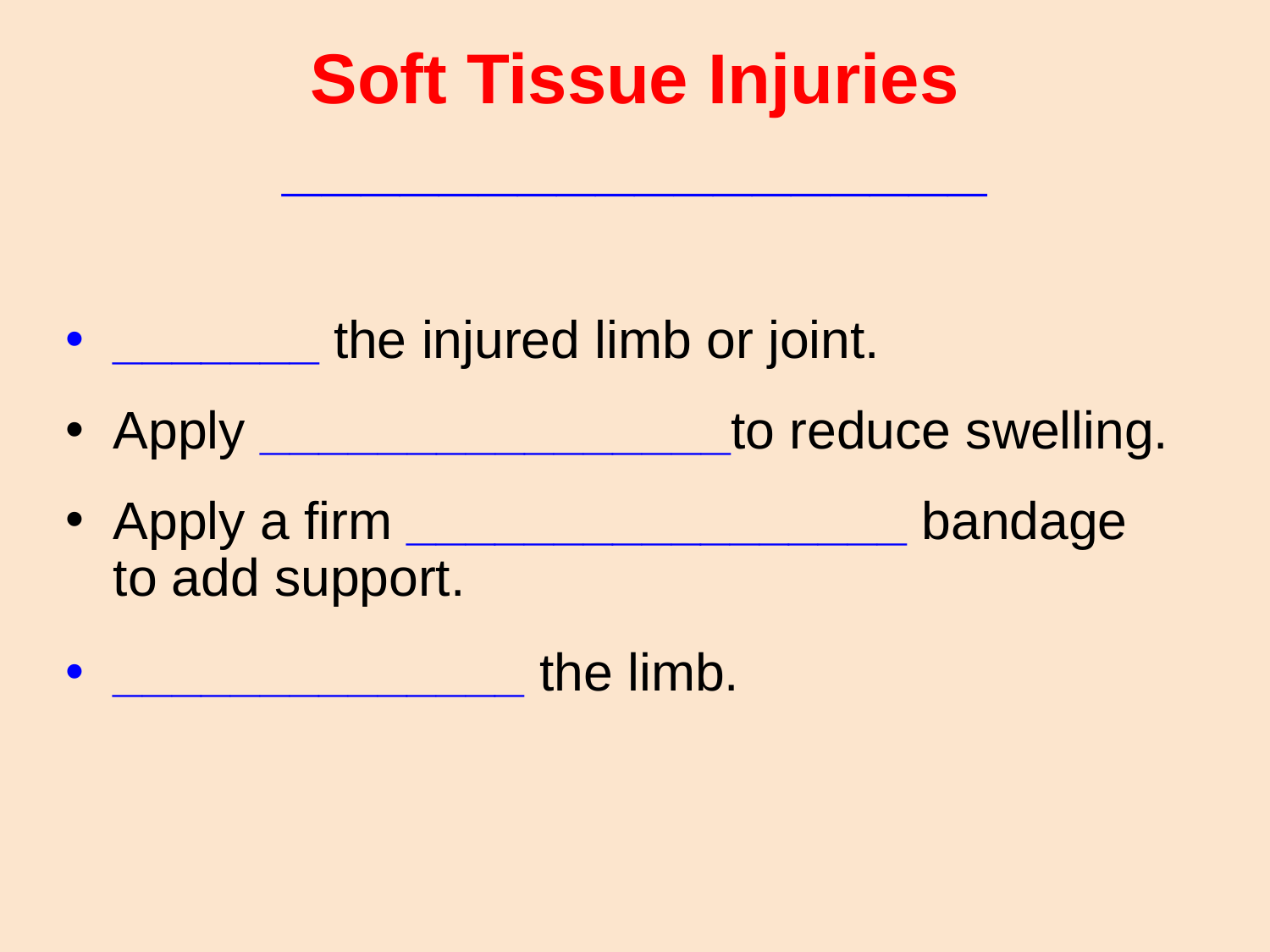

# Soft Tissue Injuries __________________
_______ the injured limb or joint.

Apply ________________to reduce swelling.

Apply a firm _________________ bandage to add support.

______________ the limb.